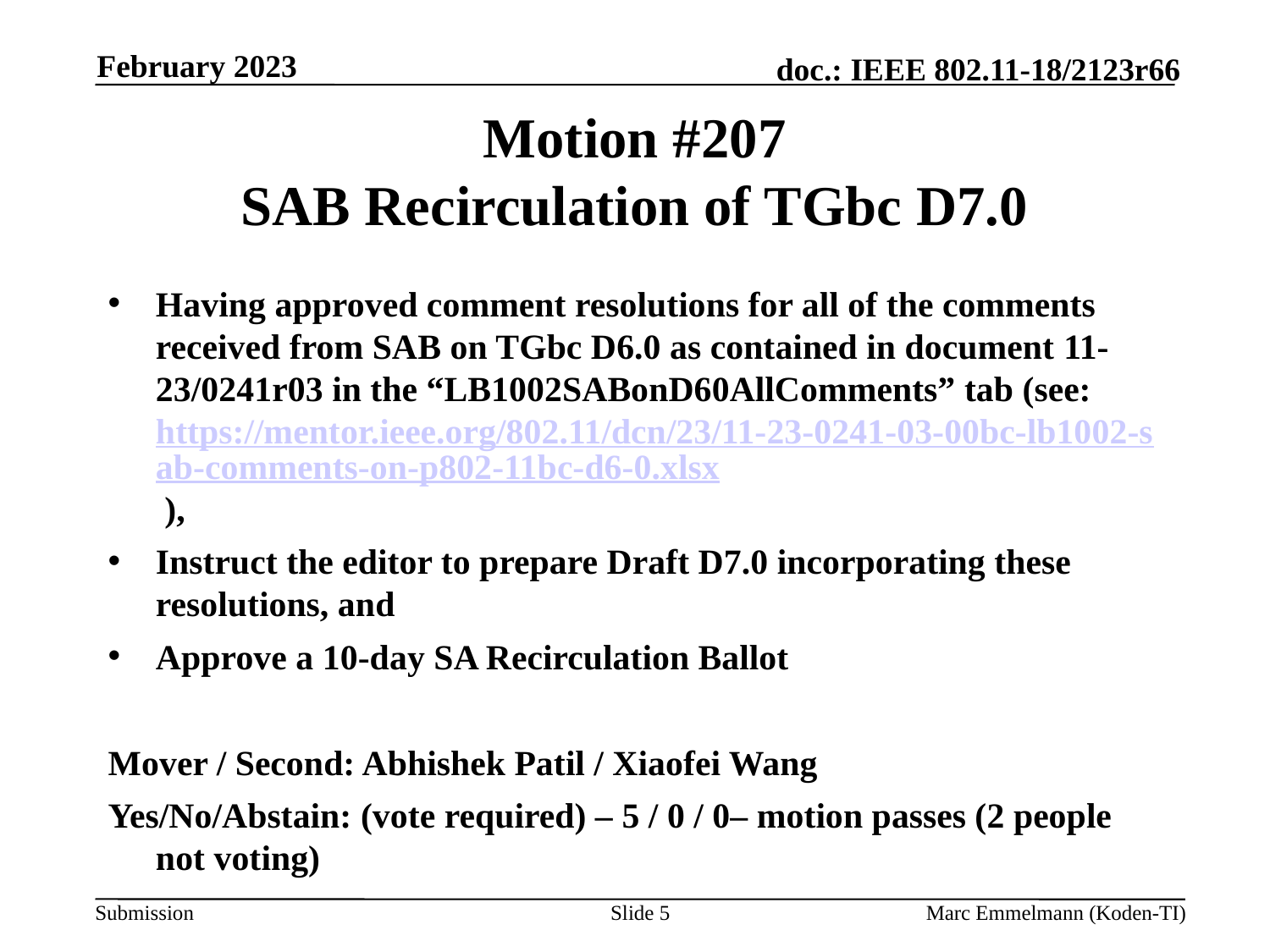

February 2023
# Motion #207 SAB Recirculation of TGbc D7.0
Having approved comment resolutions for all of the comments received from SAB on TGbc D6.0 as contained in document 11-23/0241r03 in the “LB1002SABonD60AllComments” tab (see: https://mentor.ieee.org/802.11/dcn/23/11-23-0241-03-00bc-lb1002-sab-comments-on-p802-11bc-d6-0.xlsx ),
Instruct the editor to prepare Draft D7.0 incorporating these resolutions, and
Approve a 10-day SA Recirculation Ballot

Mover / Second: Abhishek Patil / Xiaofei Wang
Yes/No/Abstain: (vote required) – 5 / 0 / 0– motion passes (2 people not voting)
Slide 5
Marc Emmelmann (Koden-TI)